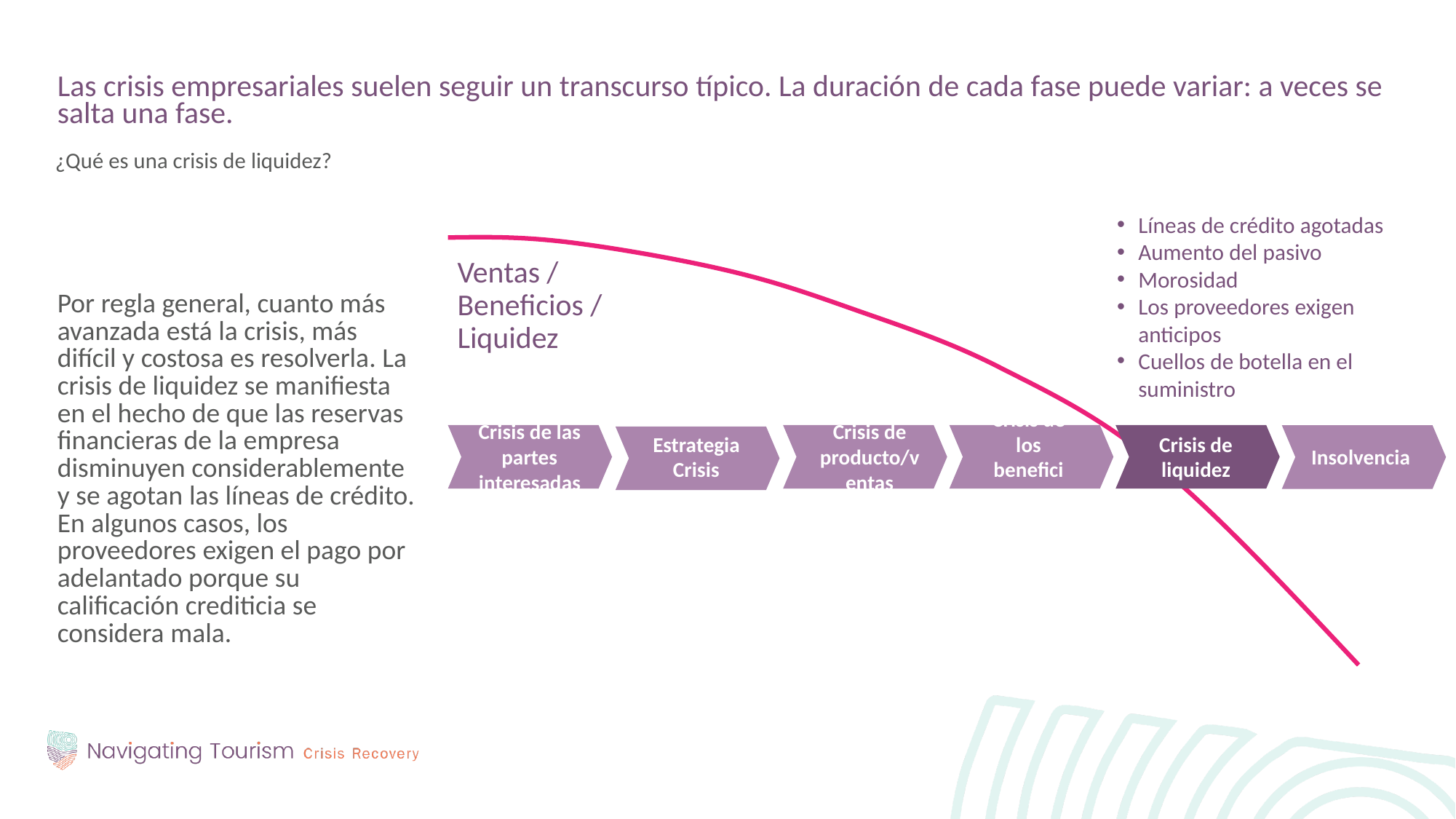

Las crisis empresariales suelen seguir un transcurso típico. La duración de cada fase puede variar: a veces se salta una fase.
¿Qué es una crisis de liquidez?
Por regla general, cuanto más avanzada está la crisis, más difícil y costosa es resolverla. La crisis de liquidez se manifiesta en el hecho de que las reservas financieras de la empresa disminuyen considerablemente y se agotan las líneas de crédito. En algunos casos, los proveedores exigen el pago por adelantado porque su calificación crediticia se considera mala.
Líneas de crédito agotadas
Aumento del pasivo
Morosidad
Los proveedores exigen anticipos
Cuellos de botella en el suministro

Ventas / Beneficios / Liquidez
Crisis de las partes interesadas
Crisis de producto/ventas
Crisis de los beneficios
Crisis de liquidez
Estrategia Crisis

Insolvencia